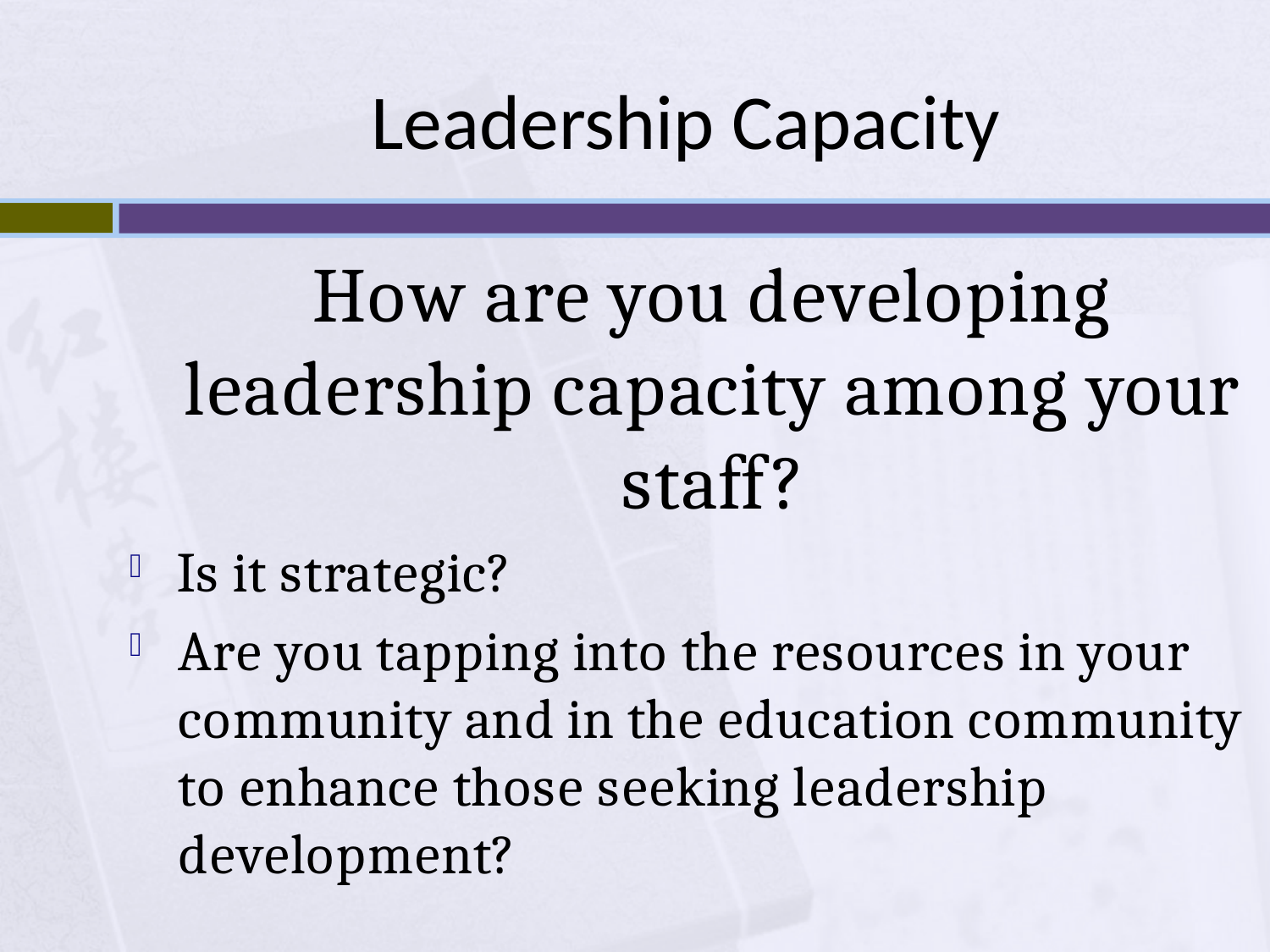

# Leadership Capacity
	How are you developing leadership capacity among your staff?
Is it strategic?
Are you tapping into the resources in your community and in the education community to enhance those seeking leadership development?